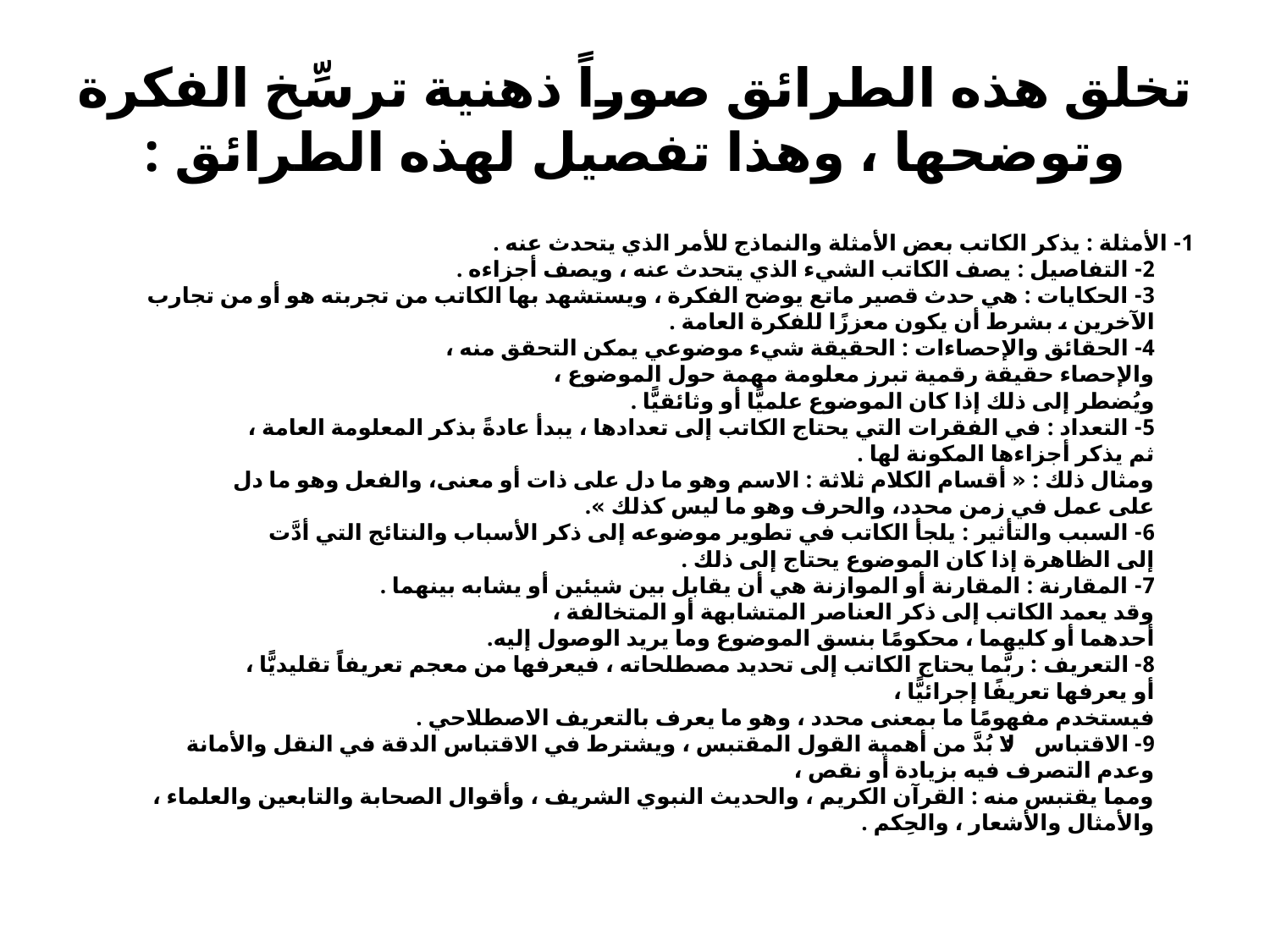

# تخلق هذه الطرائق صوراً ذهنية ترسِّخ الفكرة وتوضحها ، وهذا تفصيل لهذه الطرائق :
1- الأمثلة : يذكر الكاتب بعض الأمثلة والنماذج للأمر الذي يتحدث عنه .
2- التفاصيل : يصف الكاتب الشيء الذي يتحدث عنه ، ويصف أجزاءه .
3- الحكايات : هي حدث قصير ماتع يوضح الفكرة ، ويستشهد بها الكاتب من تجربته هو أو من تجارب الآخرين ، بشرط أن يكون معززًا للفكرة العامة .
4- الحقائق والإحصاءات : الحقيقة شيء موضوعي يمكن التحقق منه ، 
والإحصاء حقيقة رقمية تبرز معلومة مهمة حول الموضوع ، 
ويُضطر إلى ذلك إذا كان الموضوع علميًّا أو وثائقيًّا .
5- التعداد : في الفقرات التي يحتاج الكاتب إلى تعدادها ، يبدأ عادةً بذكر المعلومة العامة ، 
ثم يذكر أجزاءها المكونة لها . 
ومثال ذلك : « أقسام الكلام ثلاثة : الاسم وهو ما دل على ذات أو معنى، والفعل وهو ما دل
على عمل في زمن محدد، والحرف وهو ما ليس كذلك ».
6- السبب والتأثير : يلجأ الكاتب في تطوير موضوعه إلى ذكر الأسباب والنتائج التي أدَّت
إلى الظاهرة إذا كان الموضوع يحتاج إلى ذلك .
7- المقارنة : المقارنة أو الموازنة هي أن يقابل بين شيئين أو يشابه بينهما .
وقد يعمد الكاتب إلى ذكر العناصر المتشابهة أو المتخالفة ، 
أحدهما أو كليهما ، محكومًا بنسق الموضوع وما يريد الوصول إليه.
8- التعريف : ربَّما يحتاج الكاتب إلى تحديد مصطلحاته ، فيعرفها من معجم تعريفاً تقليديًّا ،
أو يعرفها تعريفًا إجرائيًّا ،
فيستخدم مفهومًا ما بمعنى محدد ، وهو ما يعرف بالتعريف الاصطلاحي .
9- الاقتباس : لا بُدَّ من أهمية القول المقتبس ، ويشترط في الاقتباس الدقة في النقل والأمانة 
وعدم التصرف فيه بزيادة أو نقص ،
ومما يقتبس منه : القرآن الكريم ، والحديث النبوي الشريف ، وأقوال الصحابة والتابعين والعلماء ، والأمثال والأشعار ، والحِكم .